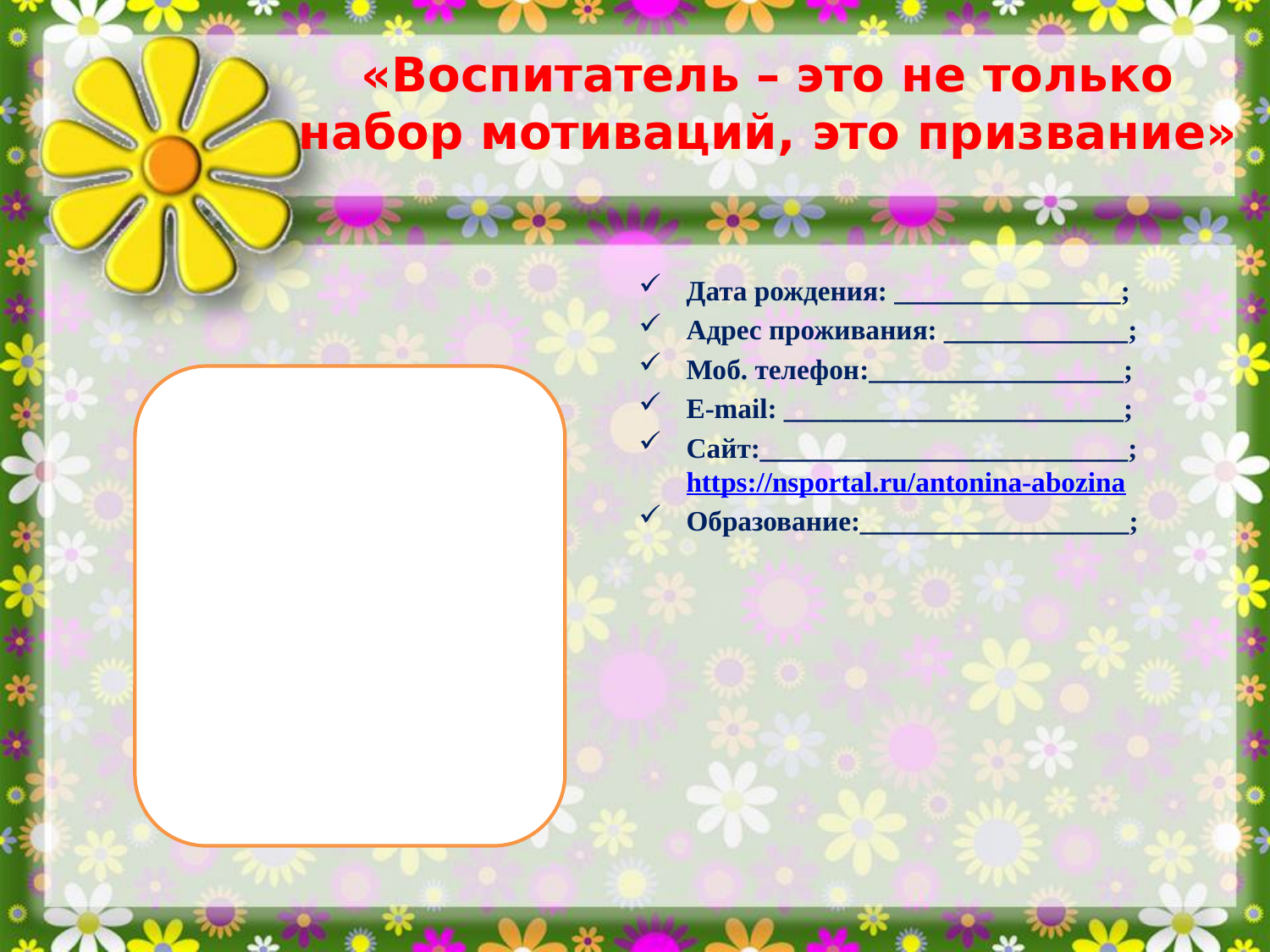

«Воспитатель – это не только набор мотиваций, это призвание»
Дата рождения: ________________;
Адрес проживания: _____________;
Моб. телефон:__________________;
E-mail: ________________________;
Сайт:__________________________;
https://nsportal.ru/antonina-abozina
Образование:___________________;